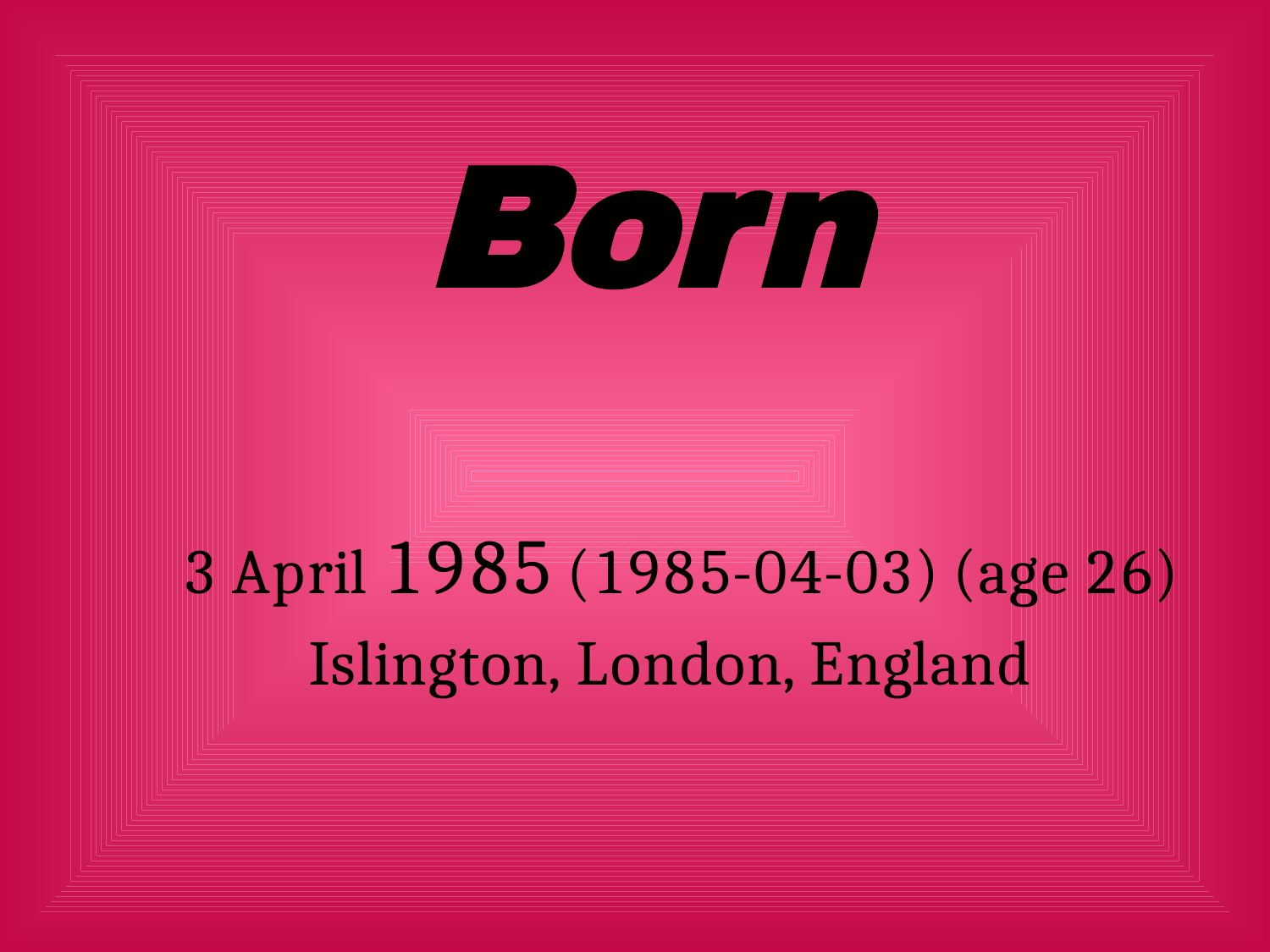

# Born

          3 April 1985 (1985-04-03) (age 26)
                  Islington, London, England